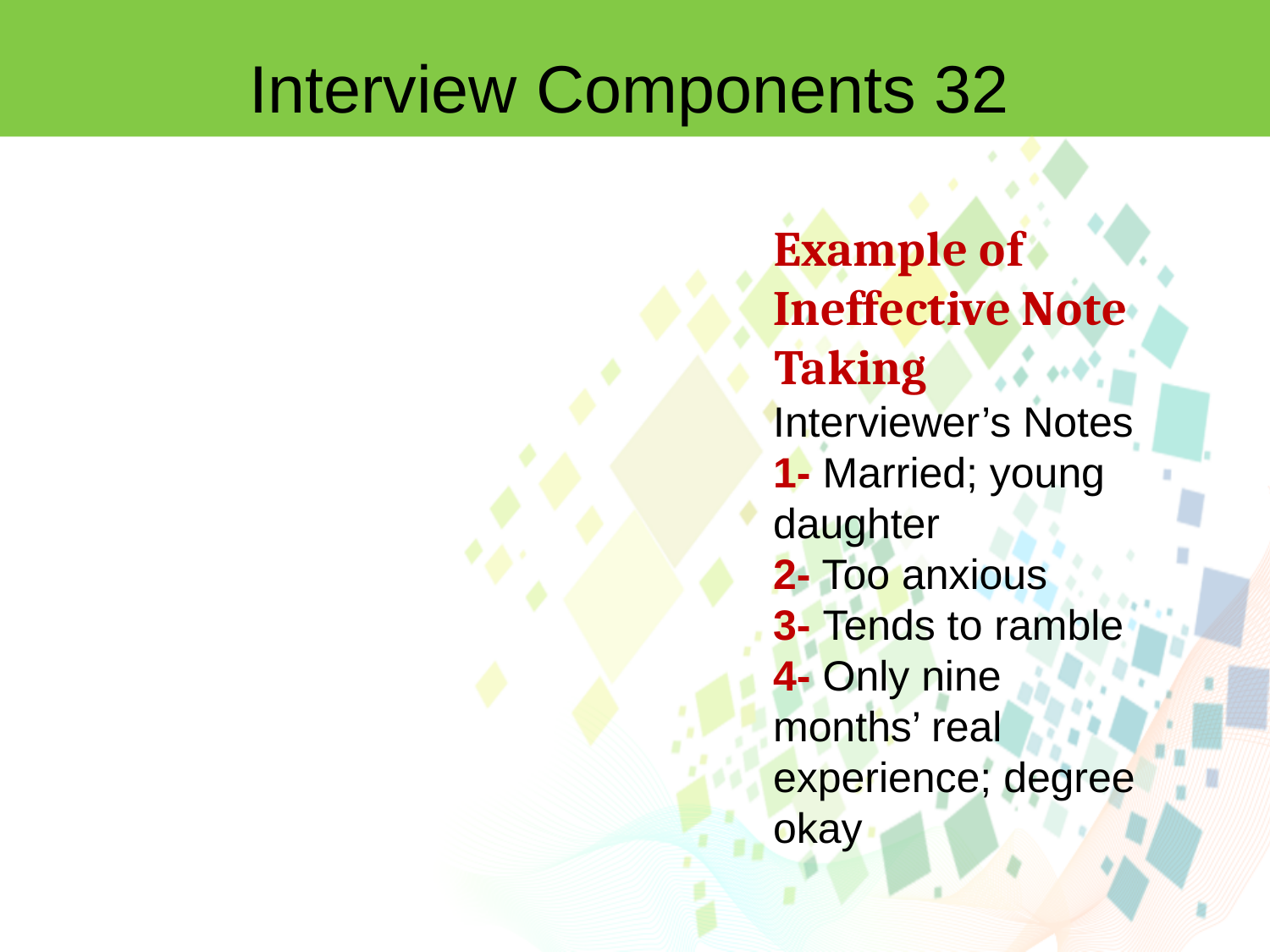

Interview Components 32
Example of Ineffective Note Taking
Interviewer’s Notes
1- Married; young daughter
2- Too anxious
3- Tends to ramble
4- Only nine months’ real experience; degree okay